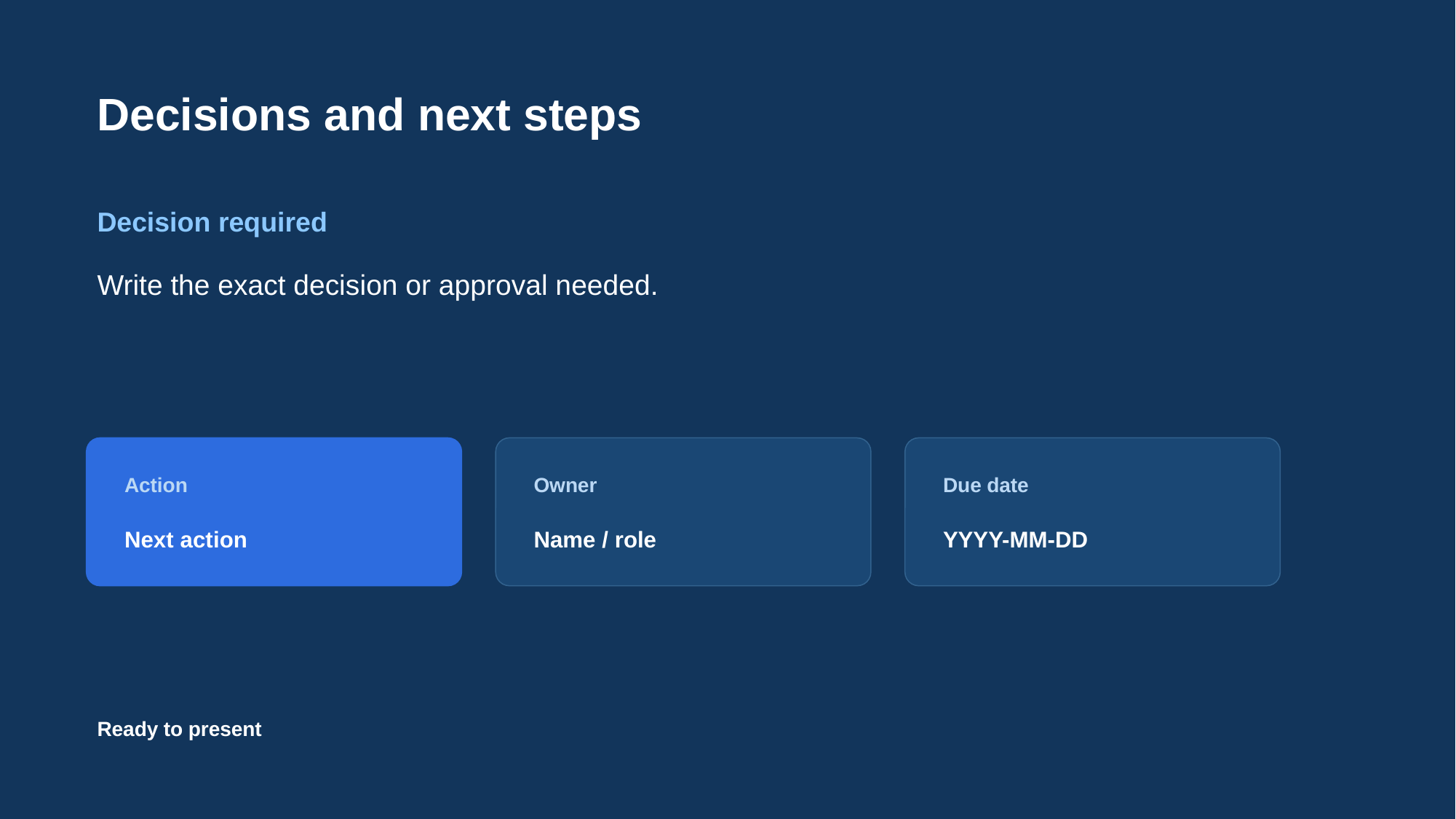

Decisions and next steps
Decision required
Write the exact decision or approval needed.

Action
Owner
Due date
Next action
Name / role
YYYY-MM-DD
Ready to present